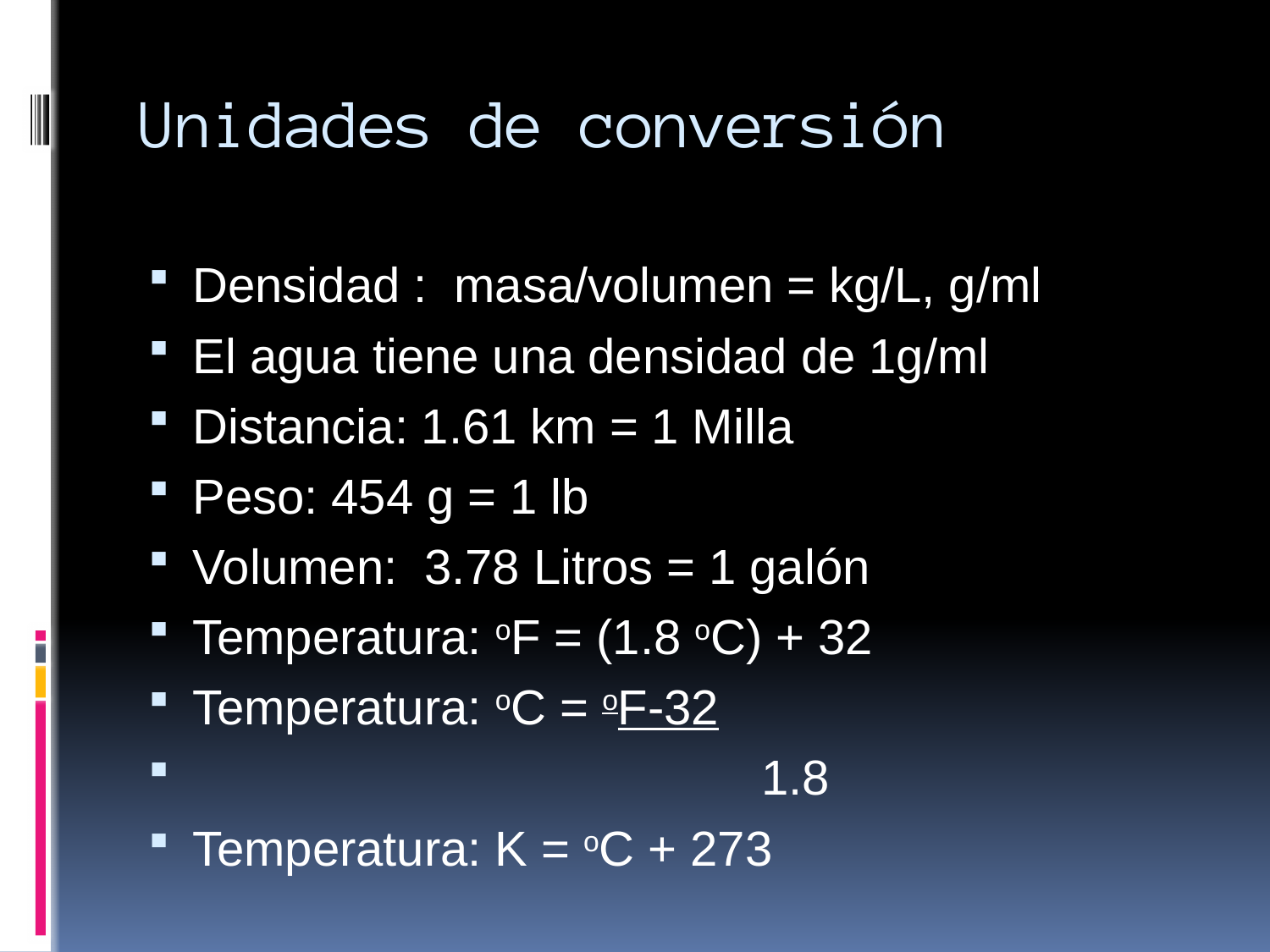

# Unidades de conversión
Densidad :  masa/volumen = kg/L, g/ml
El agua tiene una densidad de 1g/ml
Distancia: 1.61 km = 1 Milla
Peso: 454 g = 1 lb
Volumen:  3.78 Litros = 1 galón
Temperatura: oF = (1.8 oC) + 32
Temperatura: oC = oF-32
                                          1.8
Temperatura: K = oC + 273